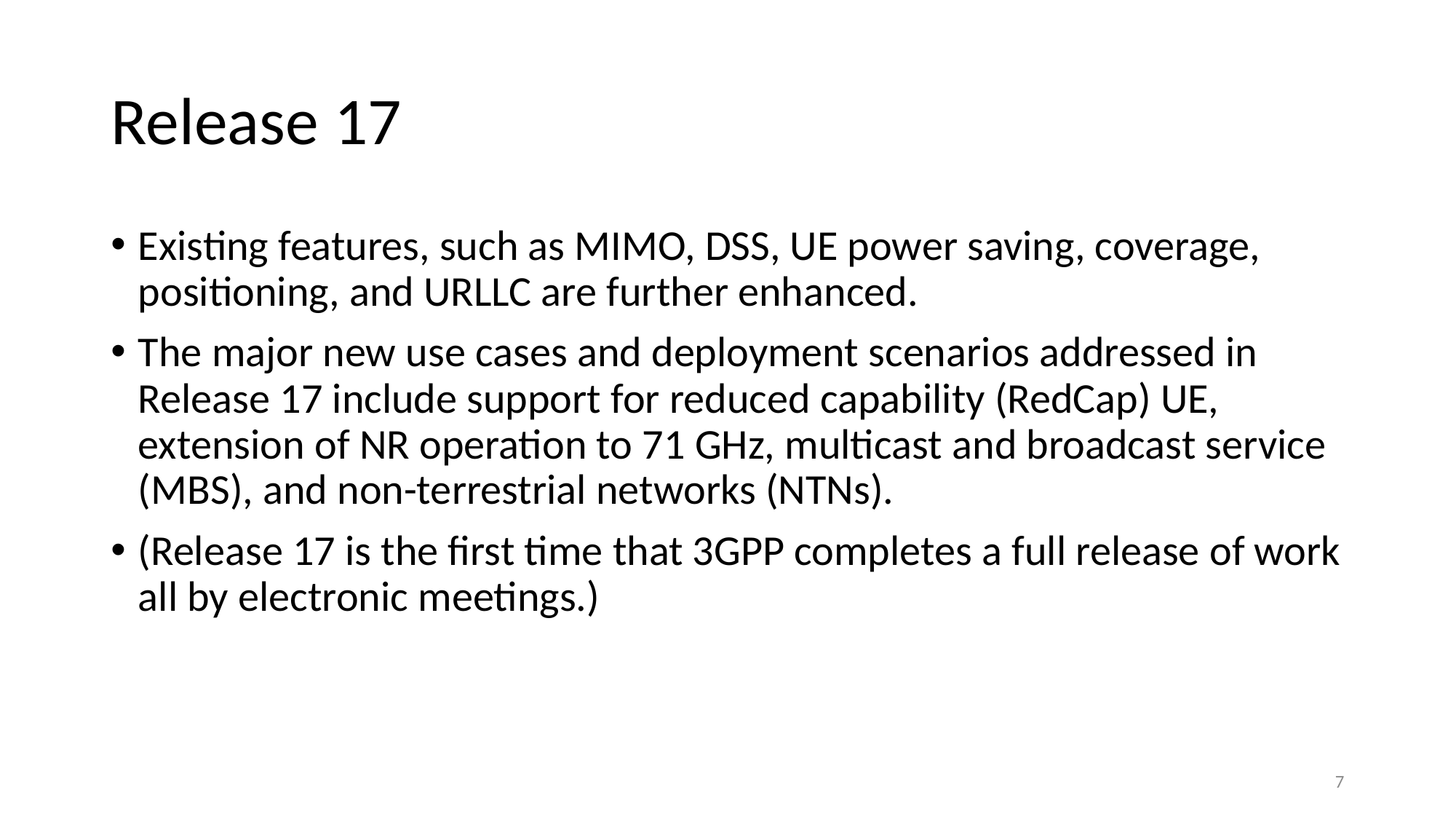

# Release 17
Existing features, such as MIMO, DSS, UE power saving, coverage, positioning, and URLLC are further enhanced.
The major new use cases and deployment scenarios addressed in Release 17 include support for reduced capability (RedCap) UE, extension of NR operation to 71 GHz, multicast and broadcast service (MBS), and non-terrestrial networks (NTNs).
(Release 17 is the first time that 3GPP completes a full release of work all by electronic meetings.)

7